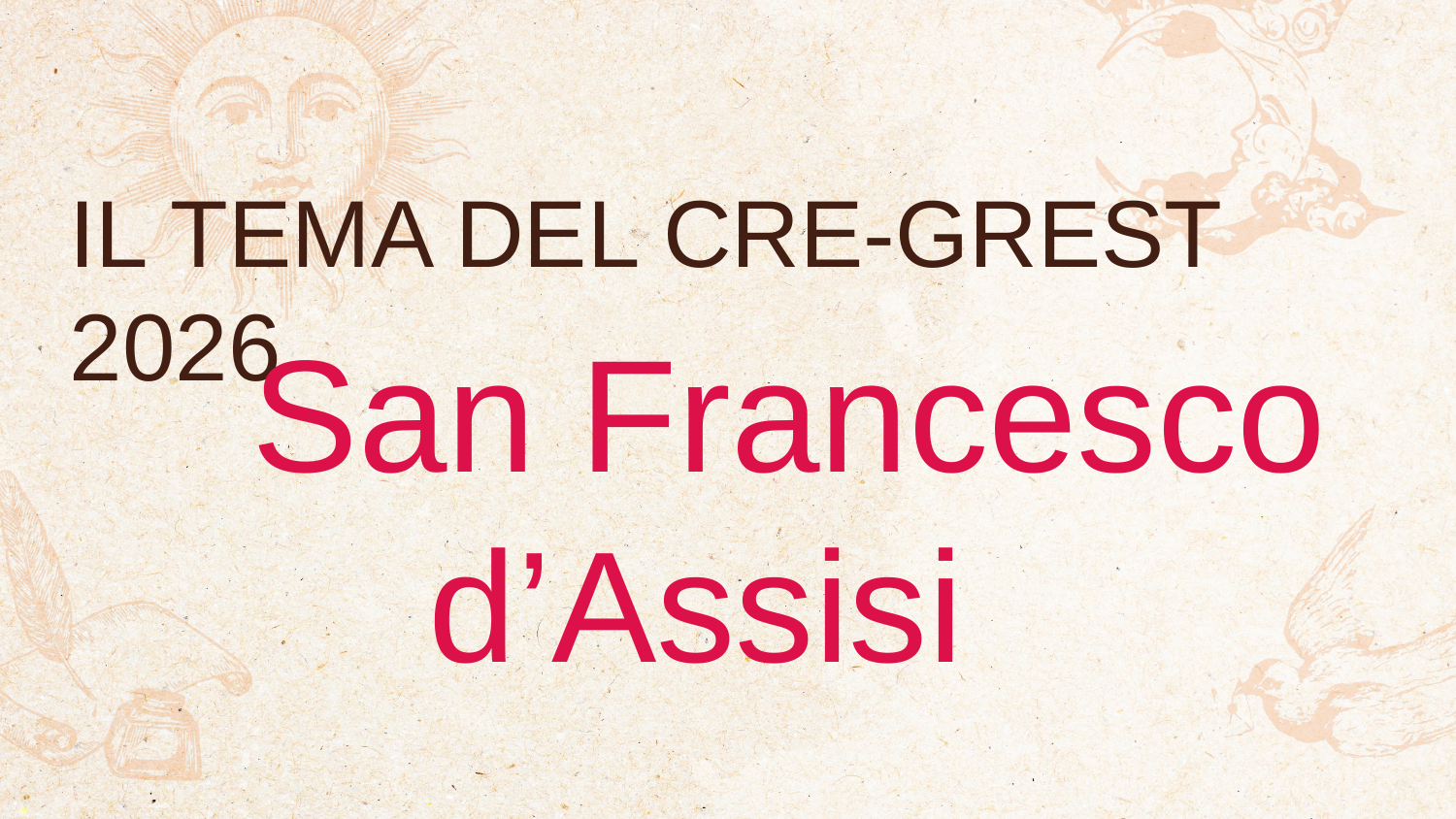

IL TEMA DEL CRE-GREST 2026
San Francesco
d’Assisi